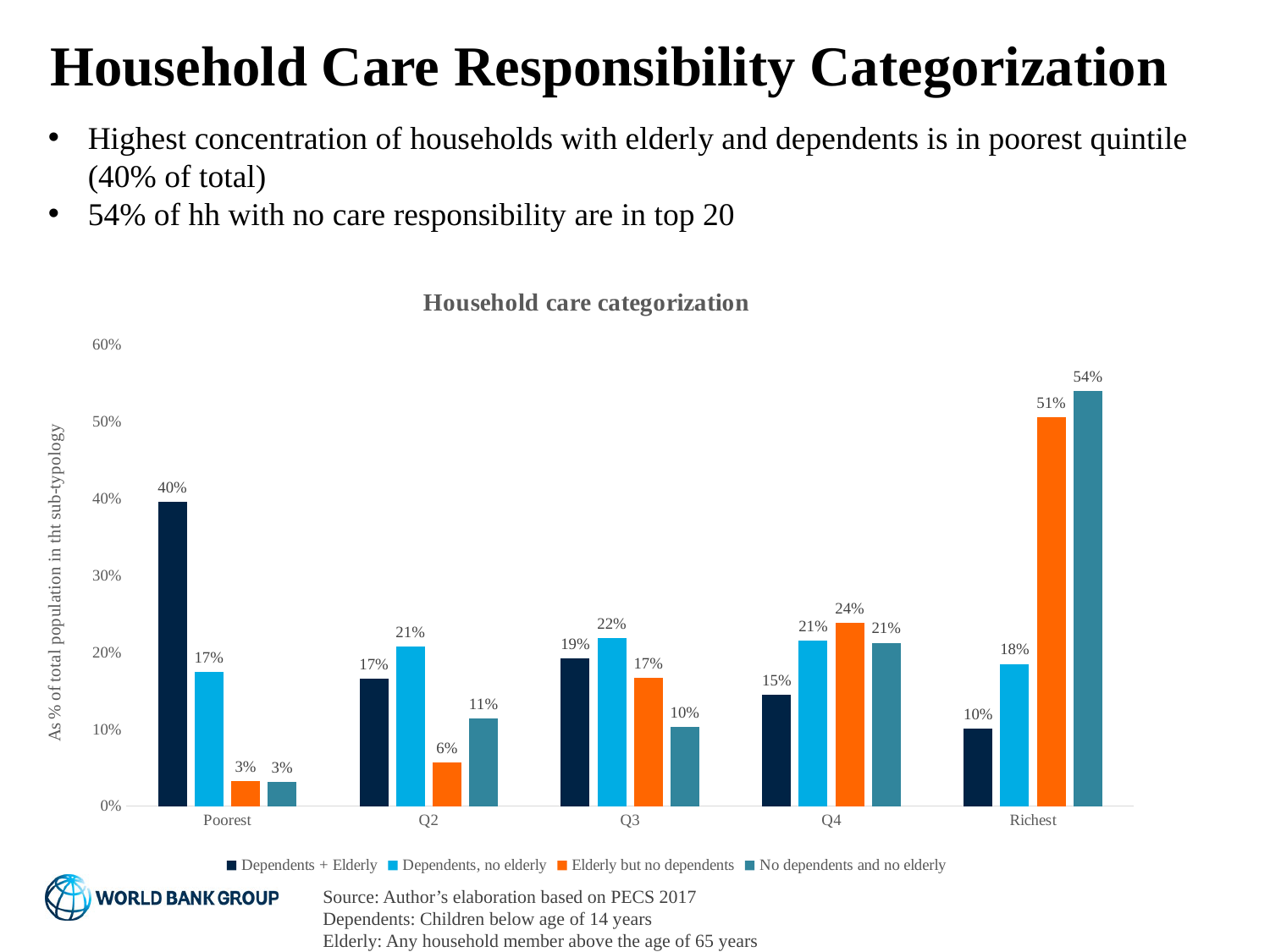

# Household Care Responsibility Categorization
Highest concentration of households with elderly and dependents is in poorest quintile (40% of total)
54% of hh with no care responsibility are in top 20

### Chart: Household care categorization

| Category | Dependents + Elderly | Dependents, no elderly | Elderly but no dependents | No dependents and no elderly |
|---|---|---|---|---|
| Poorest | 0.3960292313982011 | 0.17430626458427984 | 0.032614531696779754 | 0.0311605166743776 |
| Q2 | 0.1660874897792314 | 0.20751567733751505 | 0.05641365015545594 | 0.11359458817350856 |
| Q3 | 0.19166496320523305 | 0.21834610806330534 | 0.16708079963040193 | 0.10294099258499743 |
| Q4 | 0.14505825838103026 | 0.21483366796775133 | 0.23800367100777903 | 0.21255298663298863 |
| Richest | 0.10116005723630417 | 0.18499828204714844 | 0.5058873475095833 | 0.5397509159341277 |
Source: Author’s elaboration based on PECS 2017
Dependents: Children below age of 14 years
Elderly: Any household member above the age of 65 years